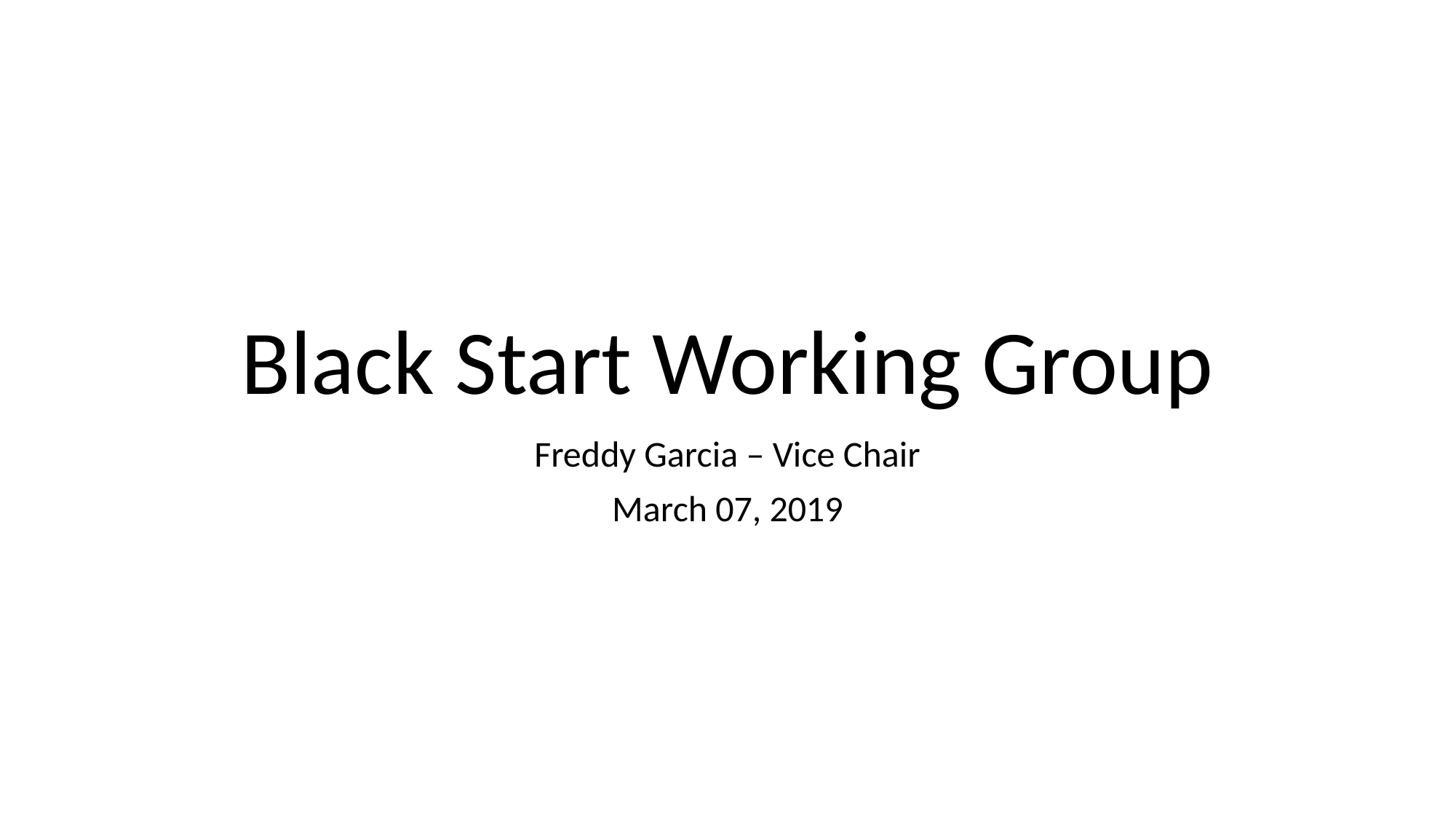

# Black Start Working Group
Freddy Garcia – Vice Chair
March 07, 2019